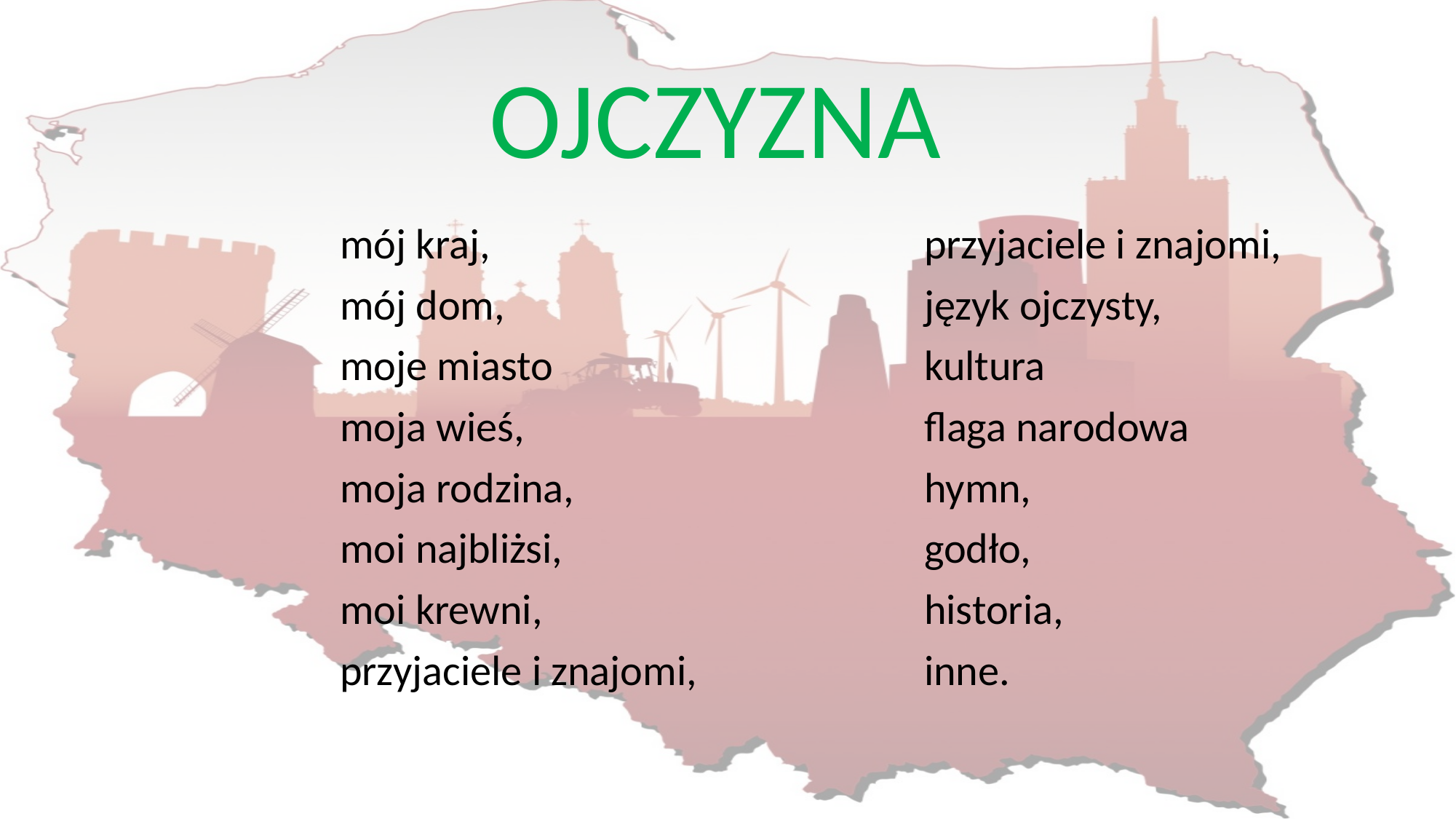

# OJCZYZNA
mój kraj,				    przyjaciele i znajomi,
mój dom,                           		    język ojczysty,
moje miasto                       		    kultura
moja wieś,		           		    flaga narodowa
moja rodzina,			    hymn,
moi najbliżsi,                      		    godło,
moi krewni,                        		    historia,
przyjaciele i znajomi,        		    inne.